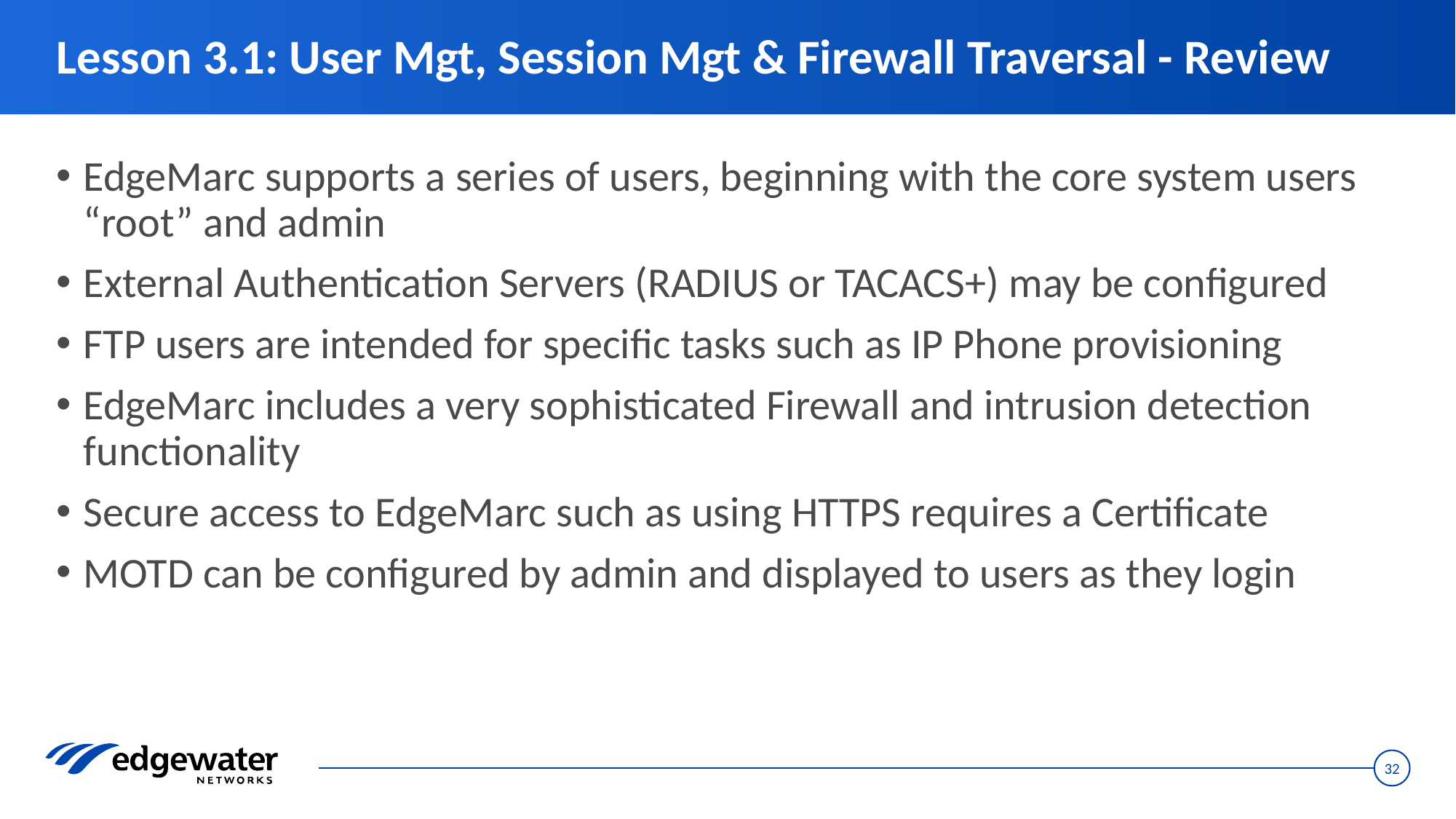

# Lesson 3.1: User Mgt, Session Mgt & Firewall Traversal - Review
EdgeMarc supports a series of users, beginning with the core system users “root” and admin
External Authentication Servers (RADIUS or TACACS+) may be configured
FTP users are intended for specific tasks such as IP Phone provisioning
EdgeMarc includes a very sophisticated Firewall and intrusion detection functionality
Secure access to EdgeMarc such as using HTTPS requires a Certificate
MOTD can be configured by admin and displayed to users as they login